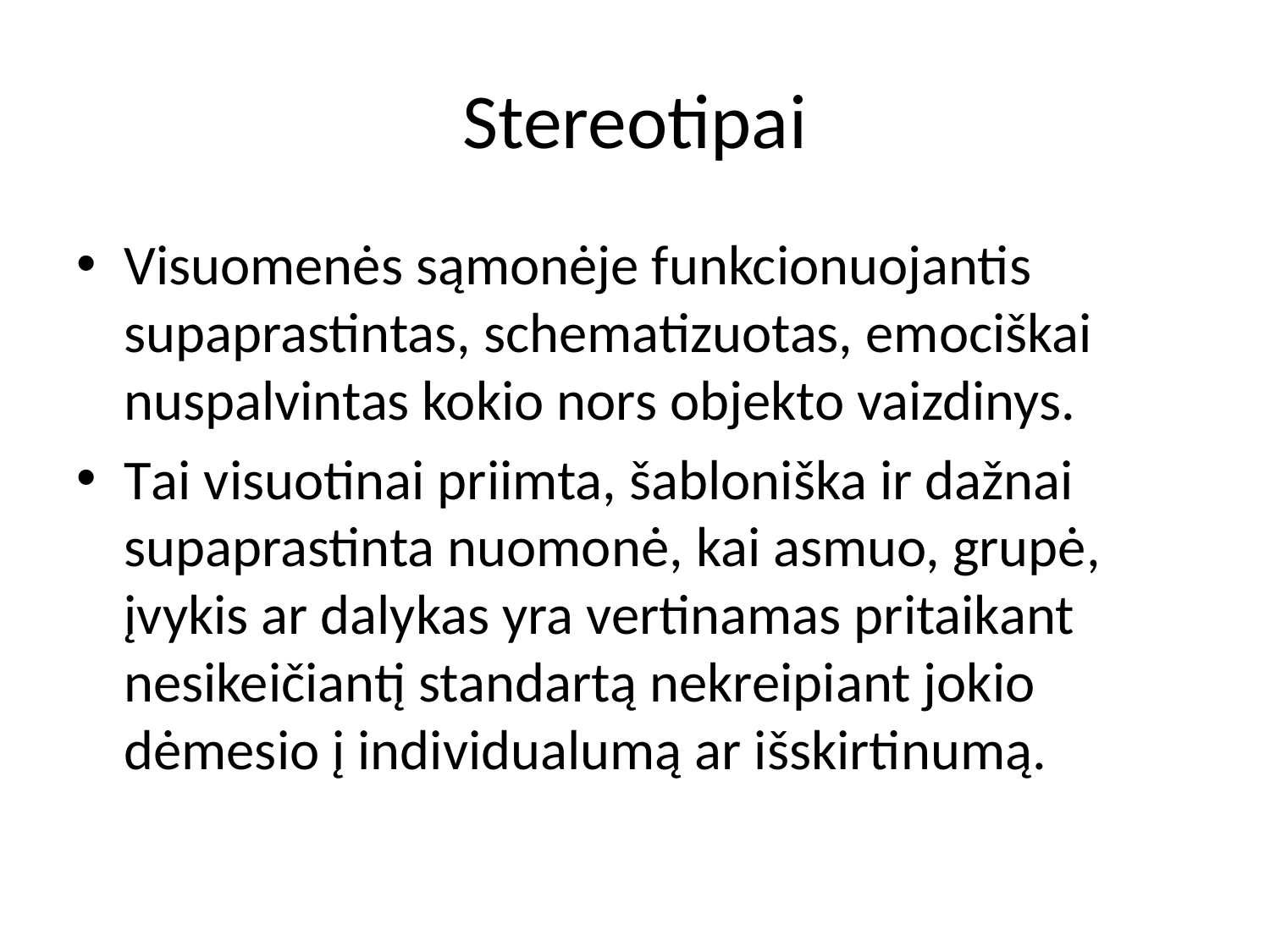

# Stereotipai
Visuomenės sąmonėje funkcionuojantis supaprastintas, schematizuotas, emociškai nuspalvintas kokio nors objekto vaizdinys.
Tai visuotinai priimta, šabloniška ir dažnai supaprastinta nuomonė, kai asmuo, grupė, įvykis ar dalykas yra vertinamas pritaikant nesikeičiantį standartą nekreipiant jokio dėmesio į individualumą ar išskirtinumą.